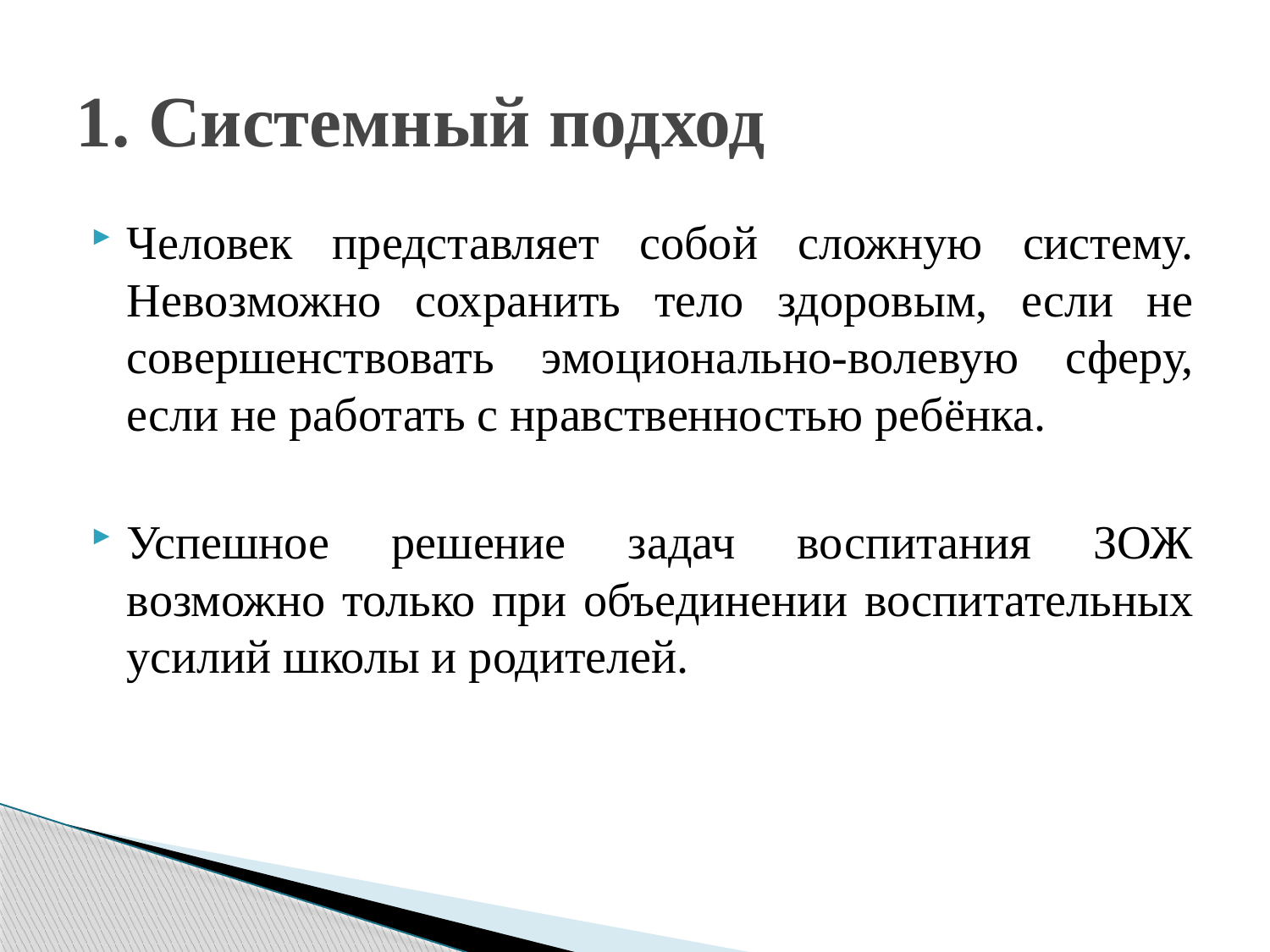

# 1. Системный подход
Человек представляет собой сложную систему. Невозможно сохранить тело здоровым, если не совершенствовать эмоционально-волевую сферу, если не работать с нравственностью ребёнка.

Успешное решение задач воспитания ЗОЖ возможно только при объединении воспитательных усилий школы и родителей.